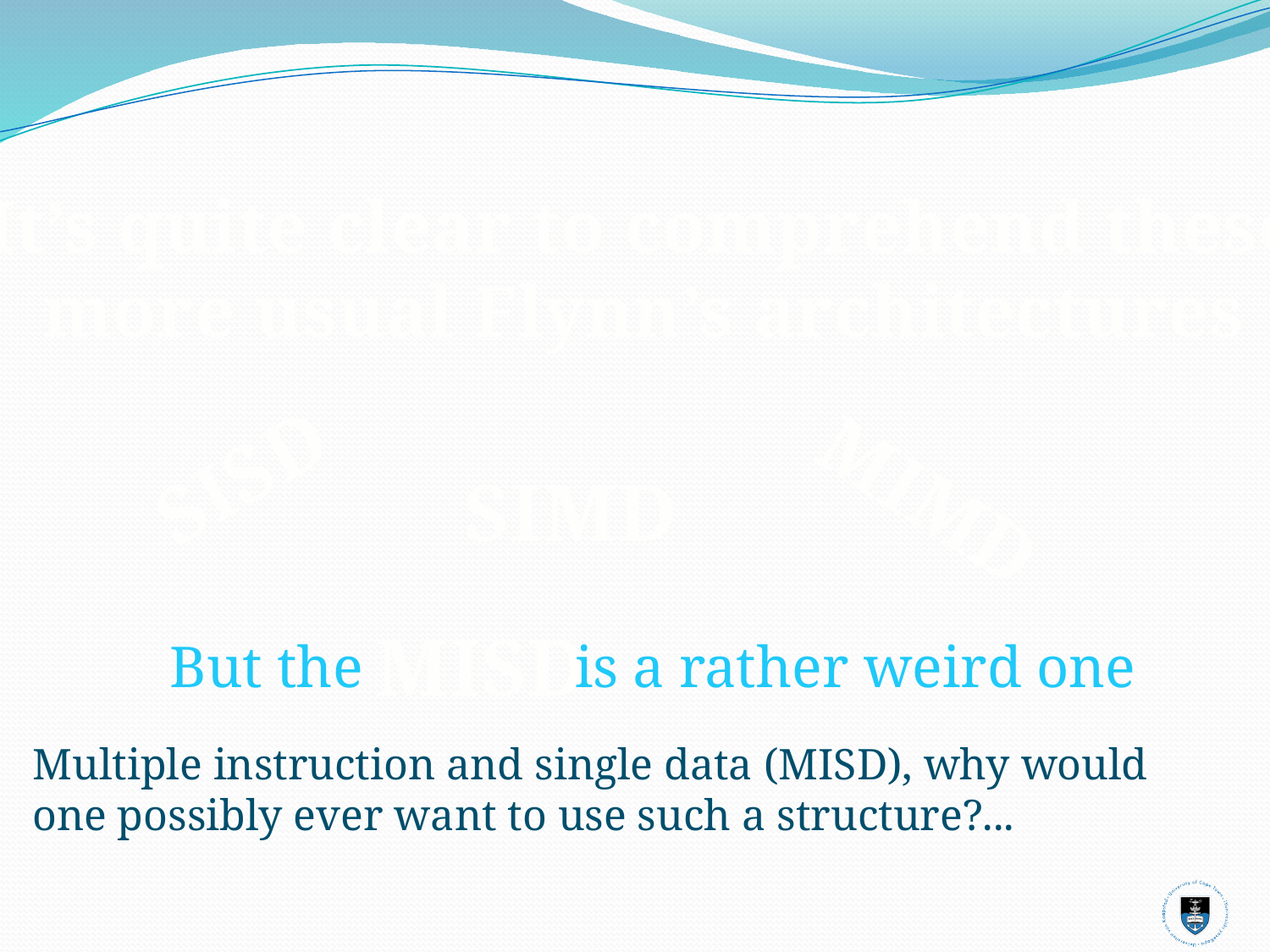

It’s quite clear to comprehend these
more usual Flynn’s architectures
SISD
MIMD
SIMD
MISD
But the
is a rather weird one
Multiple instruction and single data (MISD), why would
one possibly ever want to use such a structure?...